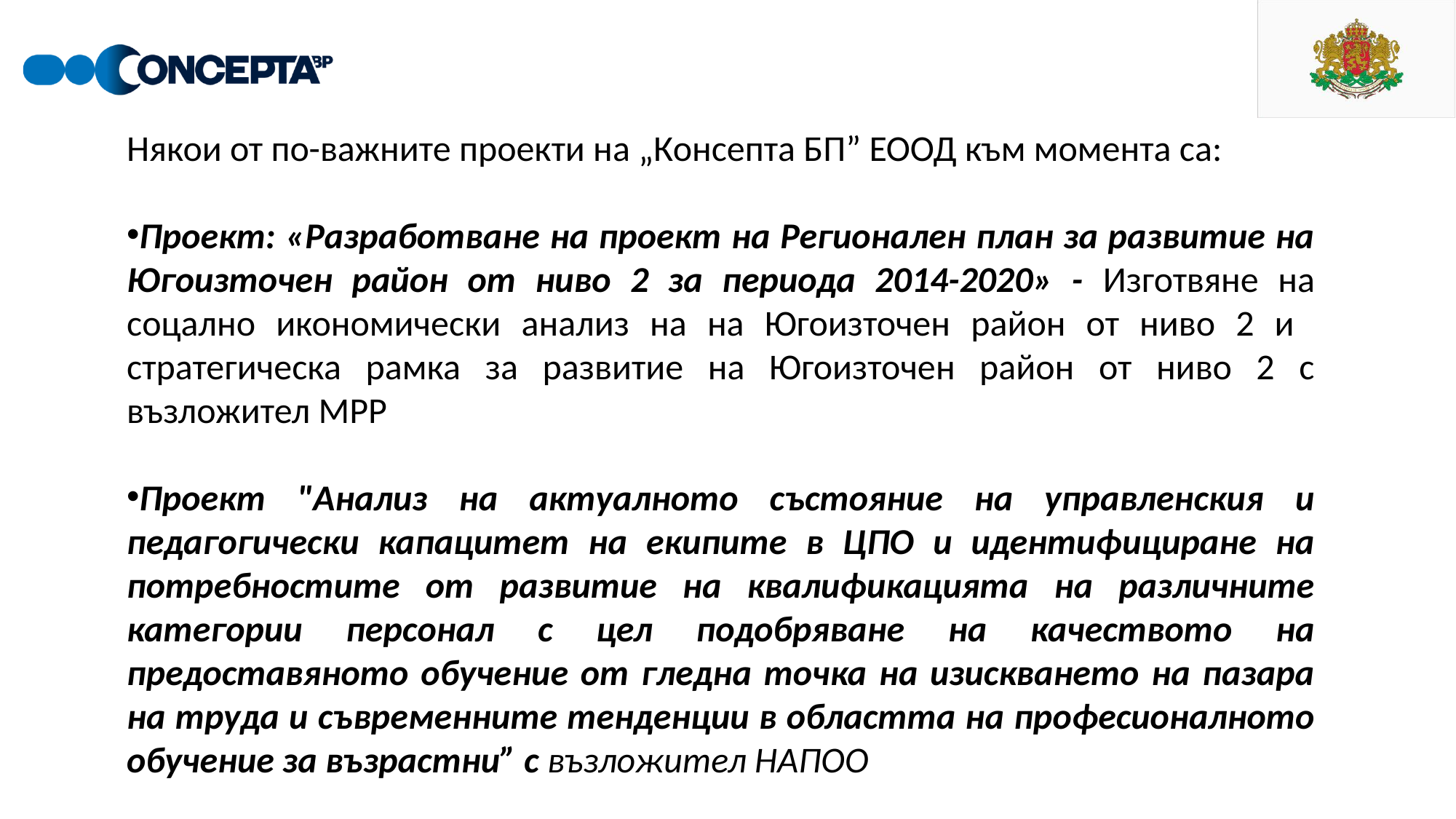

Някои от по-важните проекти на „Консепта БП” ЕООД към момента са:

Проект: «Разработване на проект на Регионален план за развитие на Югоизточен район от ниво 2 за периода 2014-2020» - Изготвяне на соцално икономически анализ на на Югоизточен район от ниво 2 и  стратегическа рамка за развитие на Югоизточен район от ниво 2 с възложител МРР

Проект "Анализ на актуалното състояние на управленския и педагогически капацитет на екипите в ЦПО и идентифициране на потребностите от развитие на квалификацията на различните категории персонал с цел подобряване на качеството на предоставяното обучение от гледна точка на изискването на пазара на труда и съвременните тенденции в областта на професионалното обучение за възрастни” с възложител НАПОО